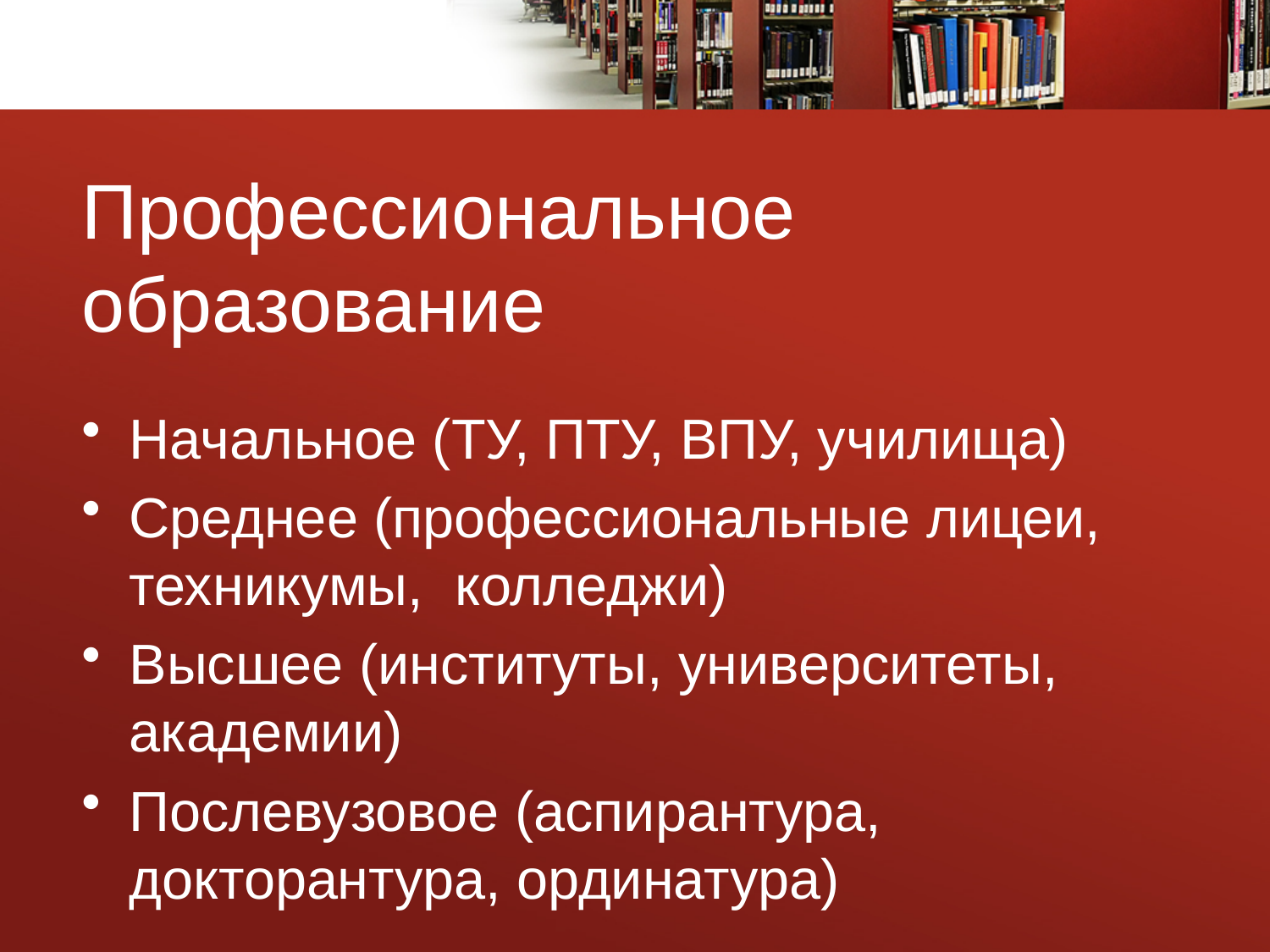

# Профессиональное образование
Начальное (ТУ, ПТУ, ВПУ, училища)
Среднее (профессиональные лицеи, техникумы,  колледжи)
Высшее (институты, университеты, академии)
Послевузовое (аспирантура, докторантура, ординатура)